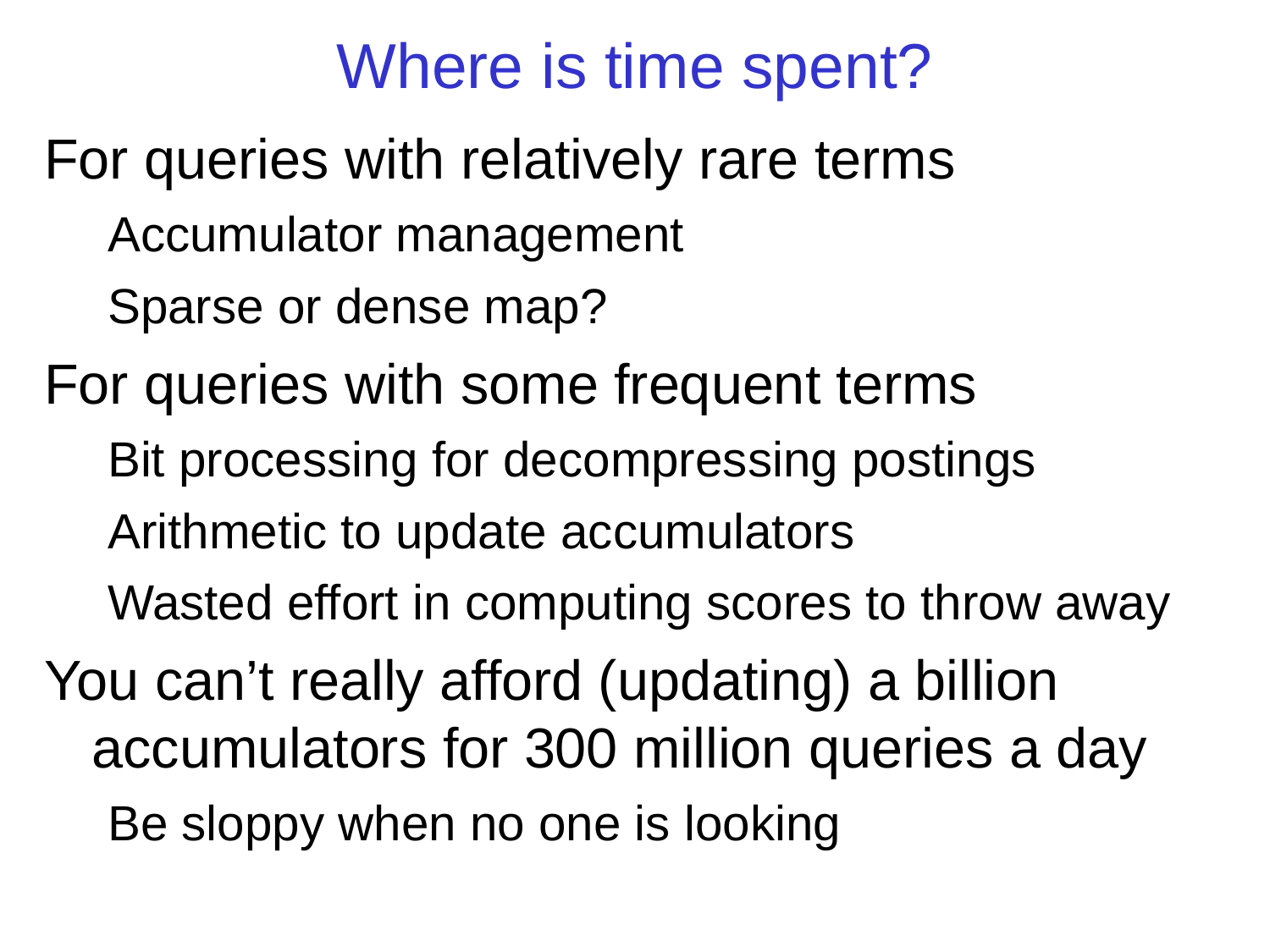

Where is time spent?
For queries with relatively rare terms
Accumulator management
Sparse or dense map?
For queries with some frequent terms
Bit processing for decompressing postings
Arithmetic to update accumulators
Wasted effort in computing scores to throw away
You can’t really afford (updating) a billion accumulators for 300 million queries a day
Be sloppy when no one is looking